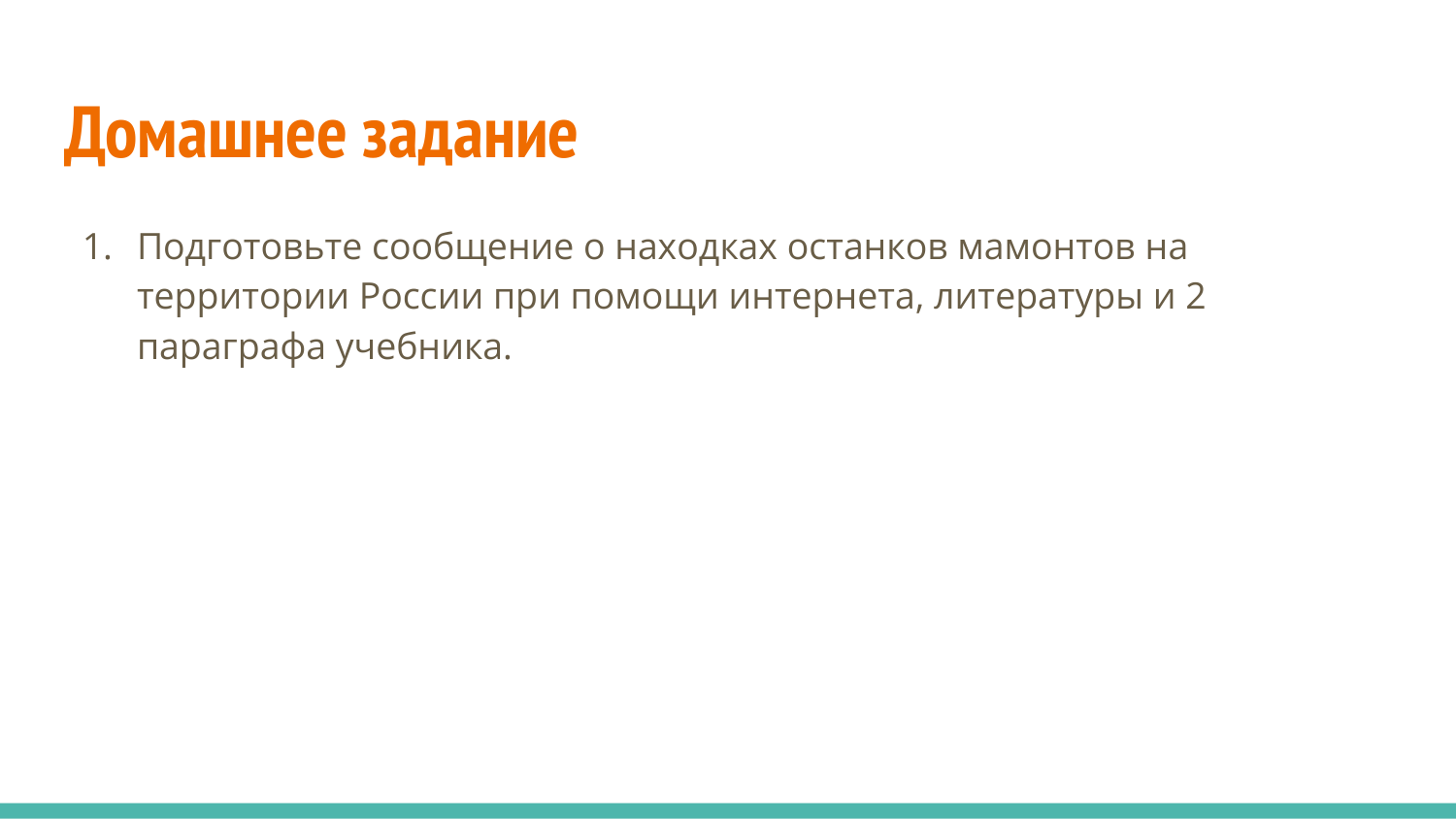

# Домашнее задание
Подготовьте сообщение о находках останков мамонтов на территории России при помощи интернета, литературы и 2 параграфа учебника.